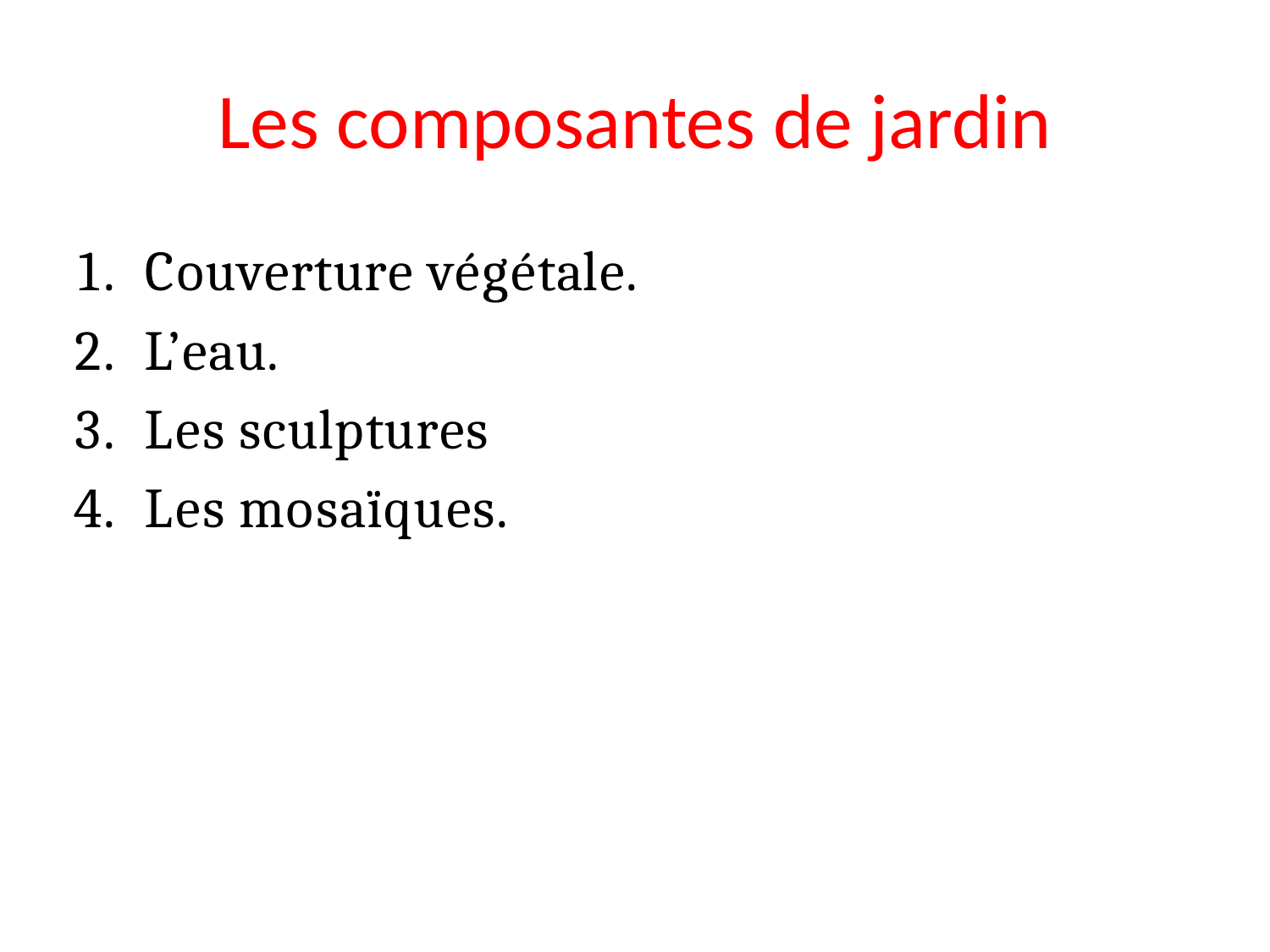

# Les composantes de jardin
Couverture végétale.
L’eau.
Les sculptures
Les mosaïques.